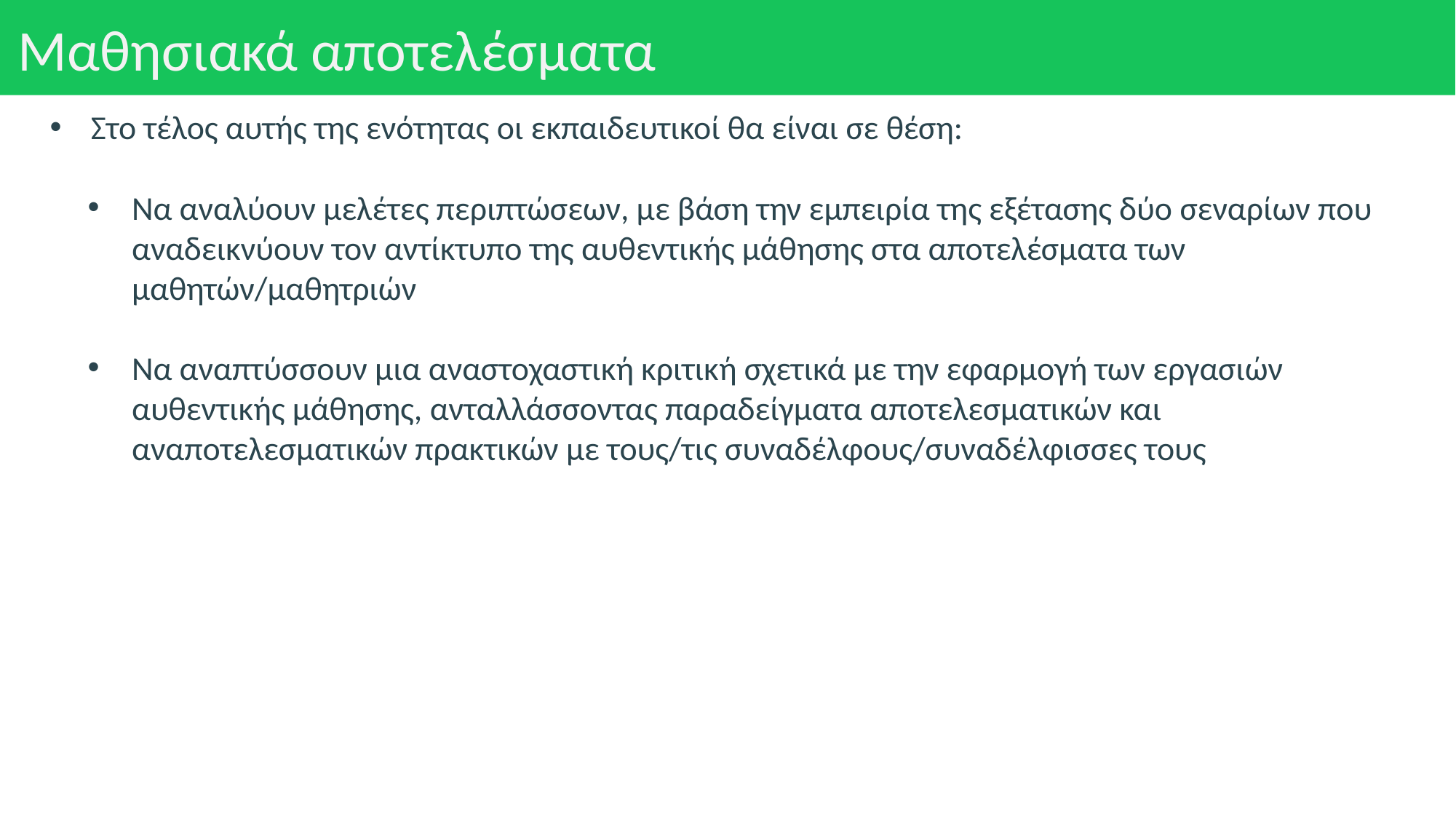

# Μαθησιακά αποτελέσματα
Στο τέλος αυτής της ενότητας οι εκπαιδευτικοί θα είναι σε θέση:
Να αναλύουν μελέτες περιπτώσεων, με βάση την εμπειρία της εξέτασης δύο σεναρίων που αναδεικνύουν τον αντίκτυπο της αυθεντικής μάθησης στα αποτελέσματα των μαθητών/μαθητριών
Να αναπτύσσουν μια αναστοχαστική κριτική σχετικά με την εφαρμογή των εργασιών αυθεντικής μάθησης, ανταλλάσσοντας παραδείγματα αποτελεσματικών και αναποτελεσματικών πρακτικών με τους/τις συναδέλφους/συναδέλφισσες τους